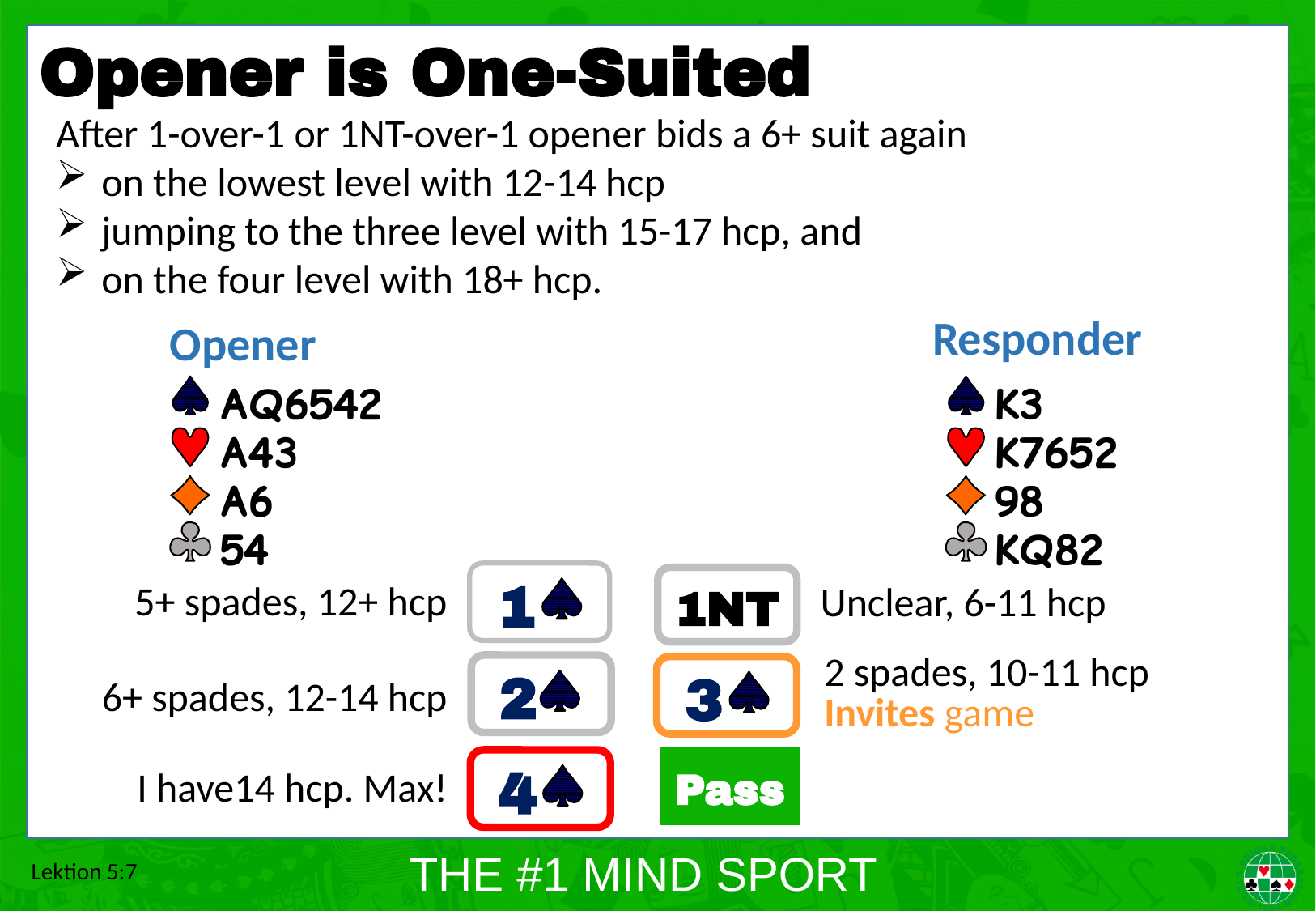

# Opener is One-Suited
After 1-over-1 or 1NT-over-1 opener bids a 6+ suit again
on the lowest level with 12-14 hcp
jumping to the three level with 15-17 hcp, and
on the four level with 18+ hcp.
Responder
Opener
AQ6542
A43
A6
54

K3
K7652
98
KQ82

1

1NT
5+ spades, 12+ hcp
Unclear, 6-11 hcp
2 spades, 10-11 hcp
Invites game
2

3

6+ spades, 12-14 hcp
Pass
4

I have14 hcp. Max!